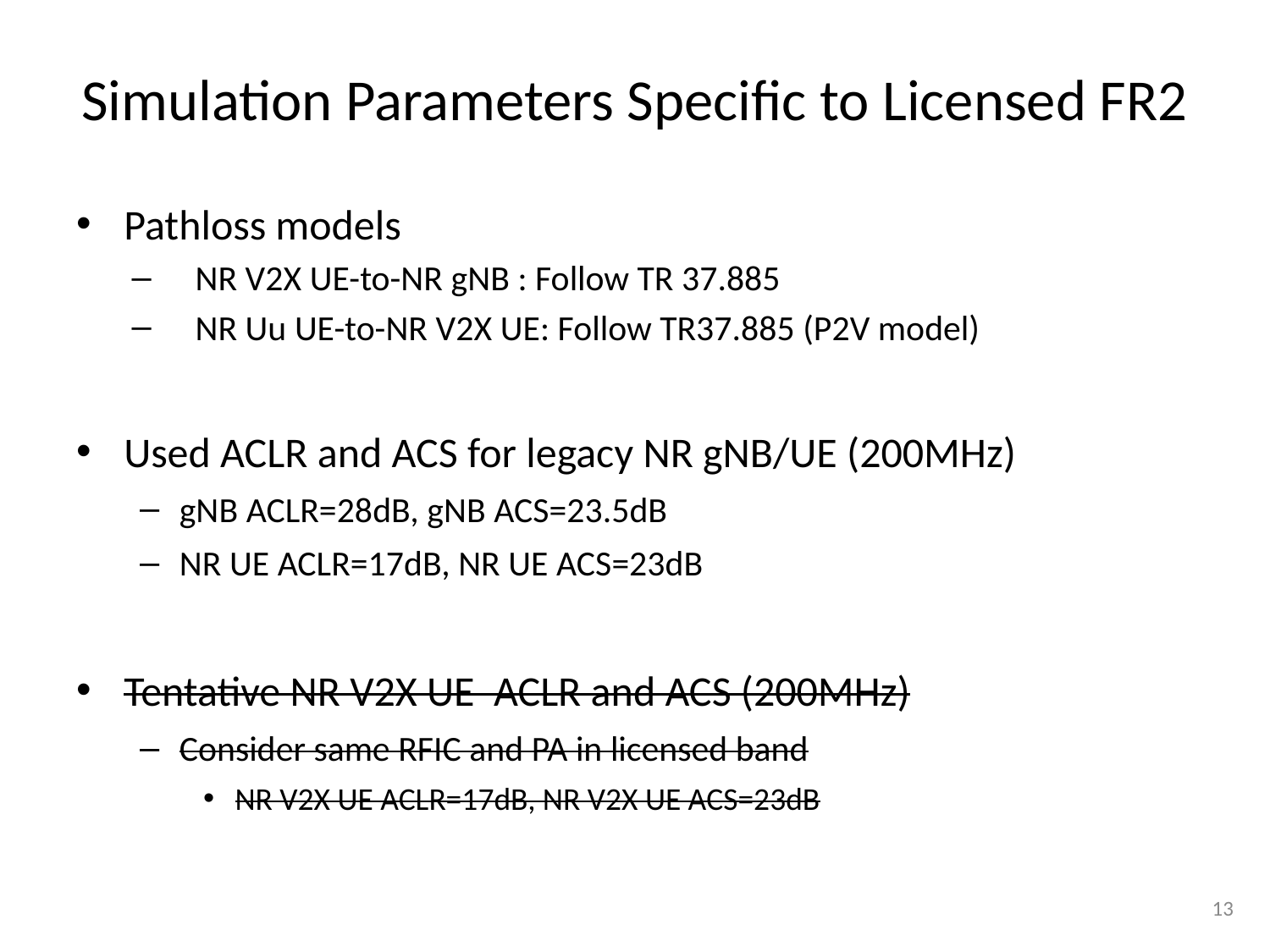

# Simulation Parameters Specific to Licensed FR2
Pathloss models
NR V2X UE-to-NR gNB : Follow TR 37.885
NR Uu UE-to-NR V2X UE: Follow TR37.885 (P2V model)

Used ACLR and ACS for legacy NR gNB/UE (200MHz)
gNB ACLR=28dB, gNB ACS=23.5dB
NR UE ACLR=17dB, NR UE ACS=23dB

Tentative NR V2X UE  ACLR and ACS (200MHz)
Consider same RFIC and PA in licensed band
NR V2X UE ACLR=17dB, NR V2X UE ACS=23dB
13